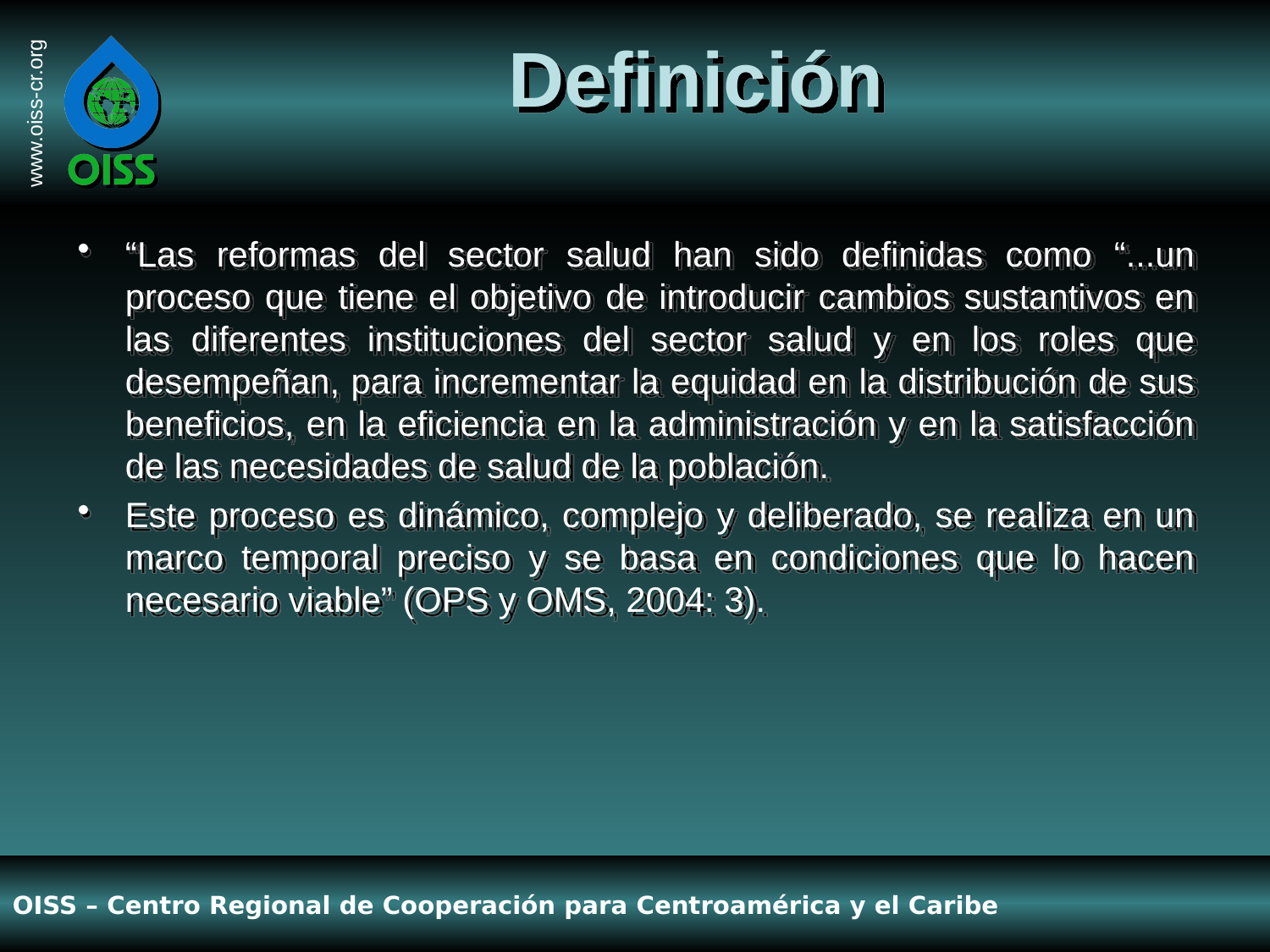

# Definición

“Las reformas del sector salud han sido definidas como “...un proceso que tiene el objetivo de introducir cambios sustantivos en las diferentes instituciones del sector salud y en los roles que desempeñan, para incrementar la equidad en la distribución de sus beneficios, en la eficiencia en la administración y en la satisfacción de las necesidades de salud de la población.
Este proceso es dinámico, complejo y deliberado, se realiza en un marco temporal preciso y se basa en condiciones que lo hacen necesario viable” (OPS y OMS, 2004: 3).